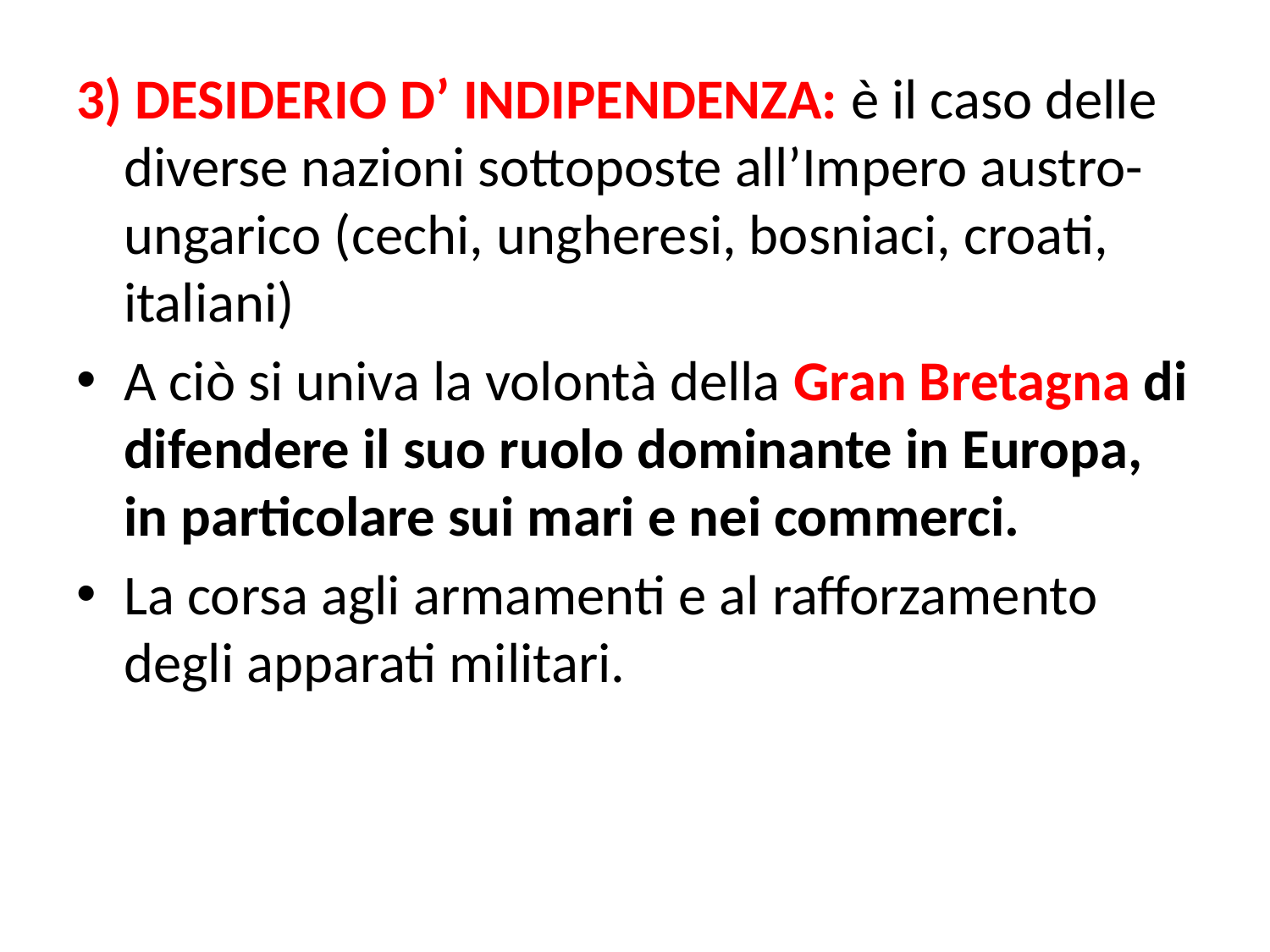

3) DESIDERIO D’ INDIPENDENZA: è il caso delle diverse nazioni sottoposte all’Impero austro-ungarico (cechi, ungheresi, bosniaci, croati, italiani)
A ciò si univa la volontà della Gran Bretagna di difendere il suo ruolo dominante in Europa, in particolare sui mari e nei commerci.
La corsa agli armamenti e al rafforzamento degli apparati militari.